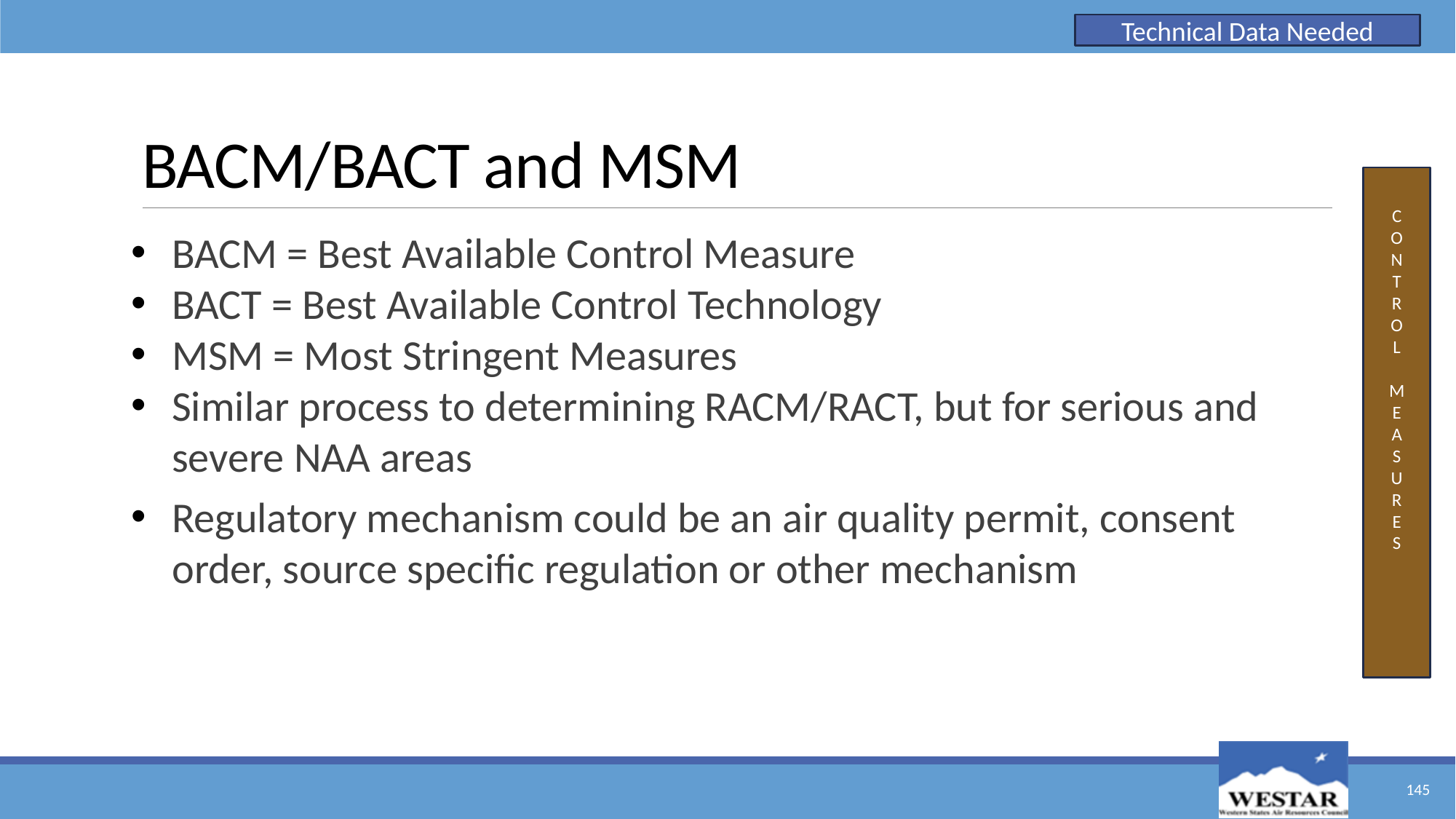

Technical Data Needed
# BACM/BACT and MSM
C
O
N
T
R
O
L

M
E
A
S
U
R
E
S

BACM = Best Available Control Measure
BACT = Best Available Control Technology
MSM = Most Stringent Measures
Similar process to determining RACM/RACT, but for serious and severe NAA areas
Regulatory mechanism could be an air quality permit, consent order, source specific regulation or other mechanism

145